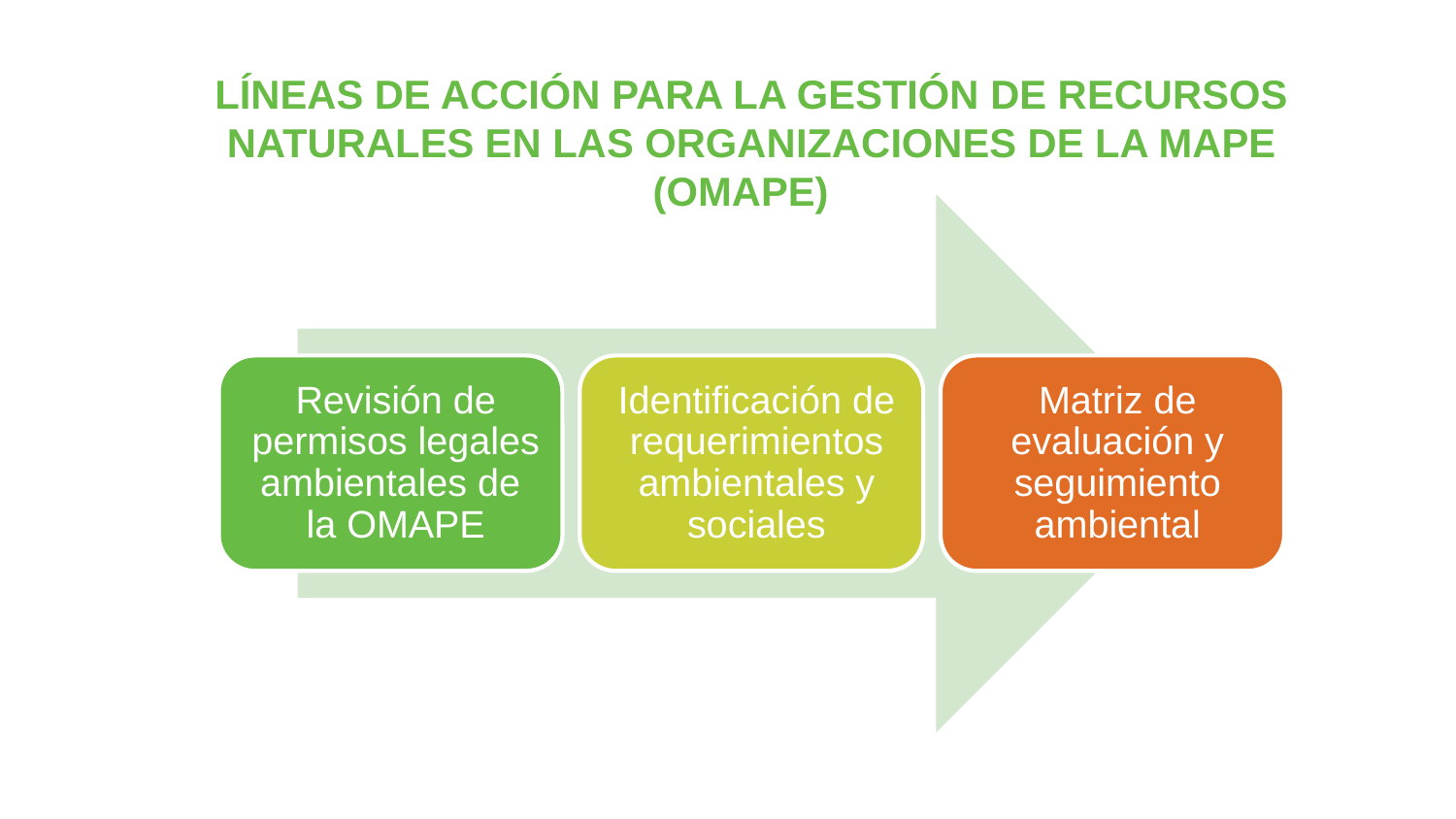

LÍNEAS DE ACCIÓN PARA LA GESTIÓN DE RECURSOS NATURALES EN LAS ORGANIZACIONES DE LA MAPE (OMAPE)
Revisión de permisos legales ambientales de  la OMAPE
Identificación de requerimientos ambientales y sociales
Matriz de evaluación y seguimiento ambiental